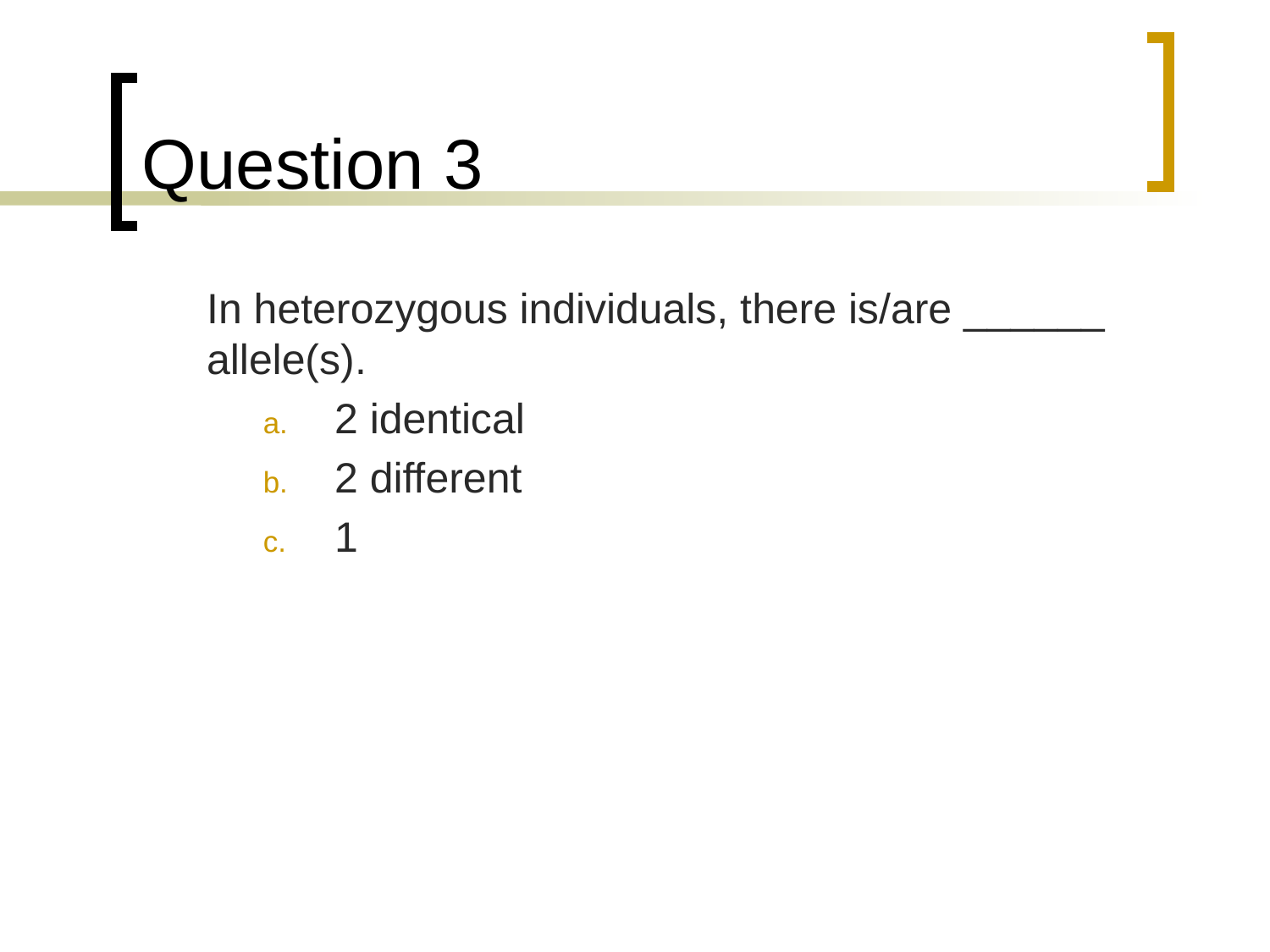

# Question 3
	In heterozygous individuals, there is/are ______ allele(s).
2 identical
2 different
1